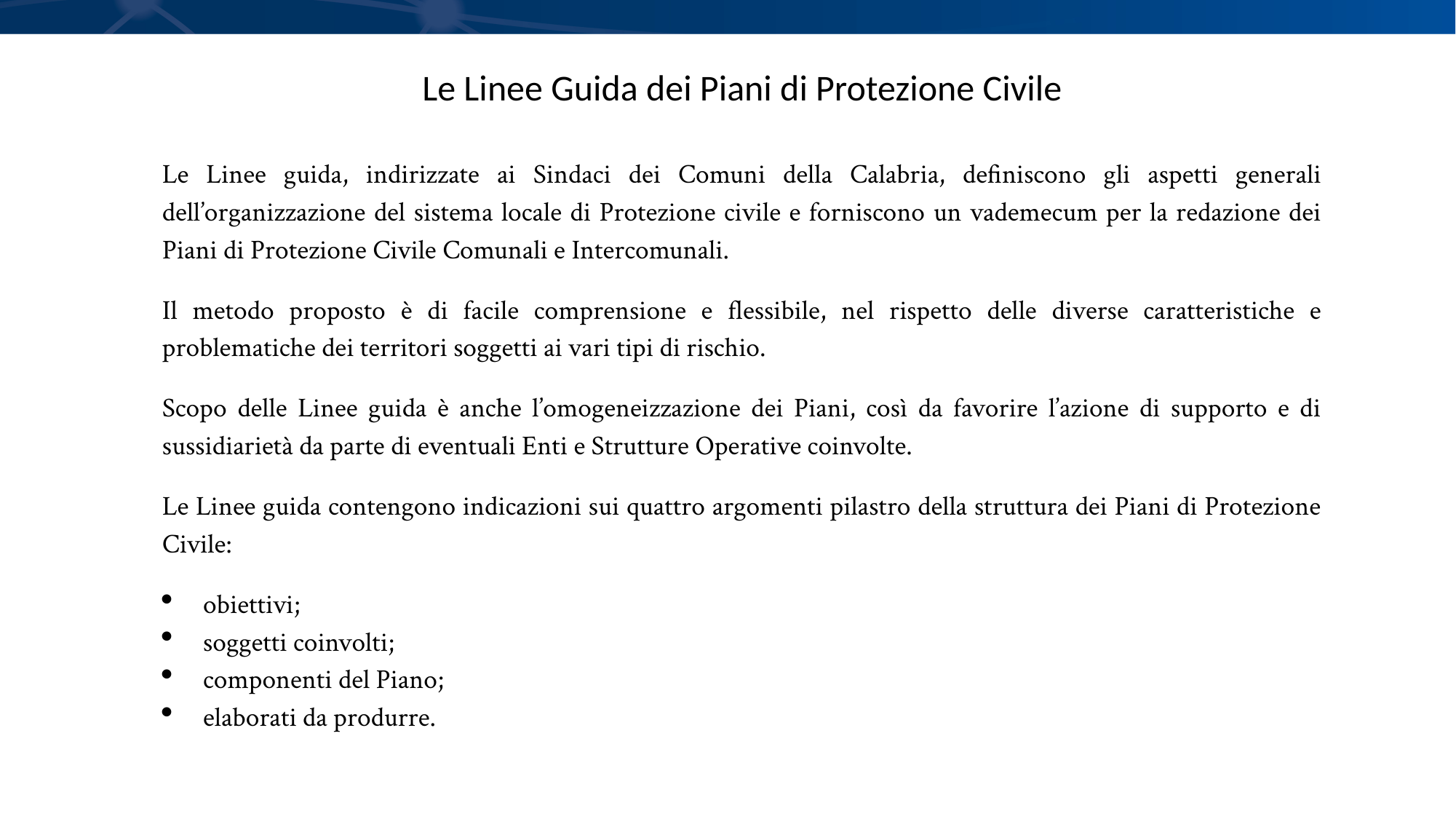

Le Linee Guida dei Piani di Protezione Civile
Le Linee guida, indirizzate ai Sindaci dei Comuni della Calabria, definiscono gli aspetti generali dell’organizzazione del sistema locale di Protezione civile e forniscono un vademecum per la redazione dei Piani di Protezione Civile Comunali e Intercomunali.
Il metodo proposto è di facile comprensione e flessibile, nel rispetto delle diverse caratteristiche e problematiche dei territori soggetti ai vari tipi di rischio.
Scopo delle Linee guida è anche l’omogeneizzazione dei Piani, così da favorire l’azione di supporto e di sussidiarietà da parte di eventuali Enti e Strutture Operative coinvolte.
Le Linee guida contengono indicazioni sui quattro argomenti pilastro della struttura dei Piani di Protezione Civile:
obiettivi;
soggetti coinvolti;
componenti del Piano;
elaborati da produrre.